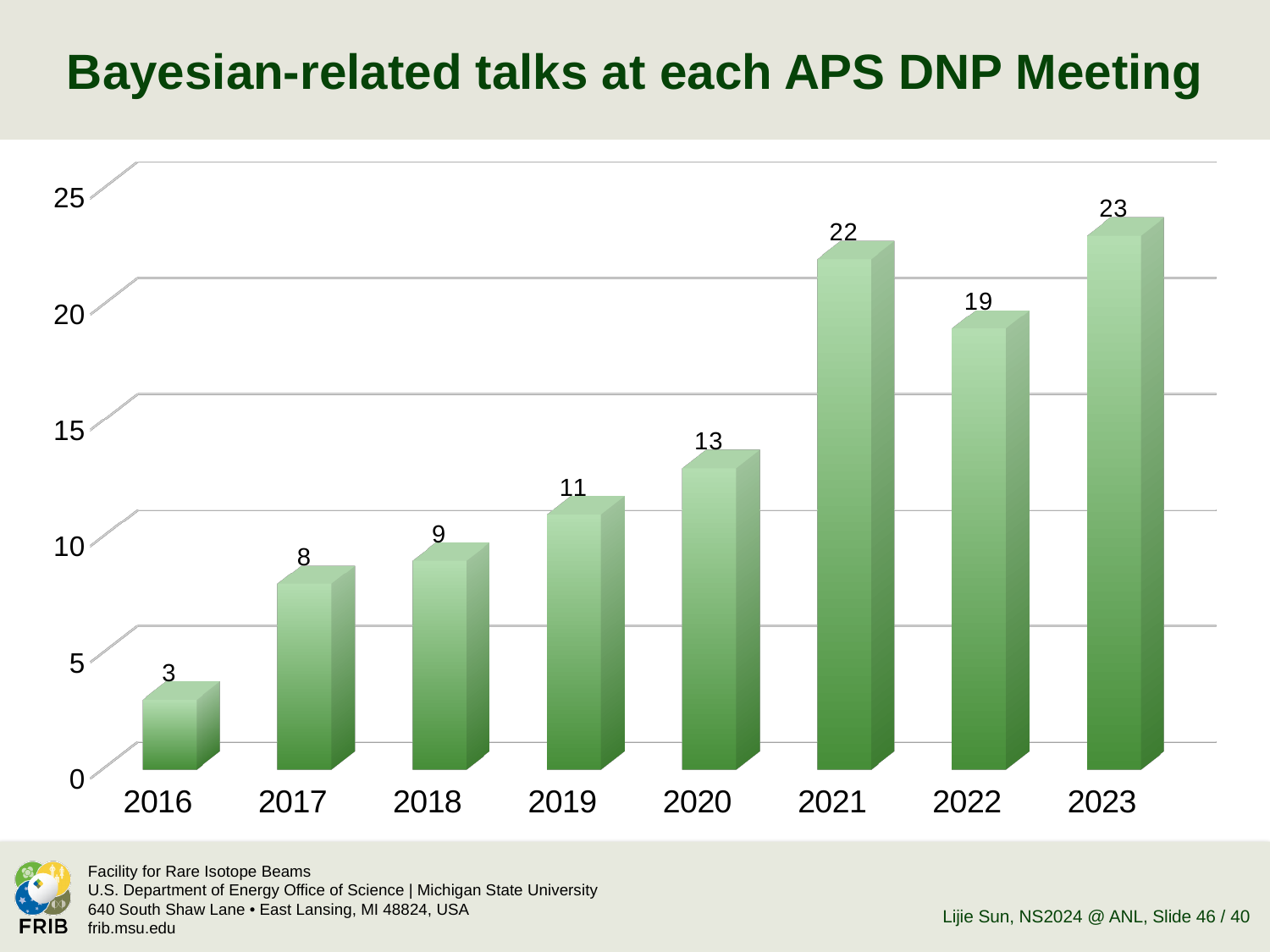

# Bayesian-related talks at each APS DNP Meeting

[unsupported chart]

Lijie Sun, NS2024 @ ANL
, Slide 46 / 40